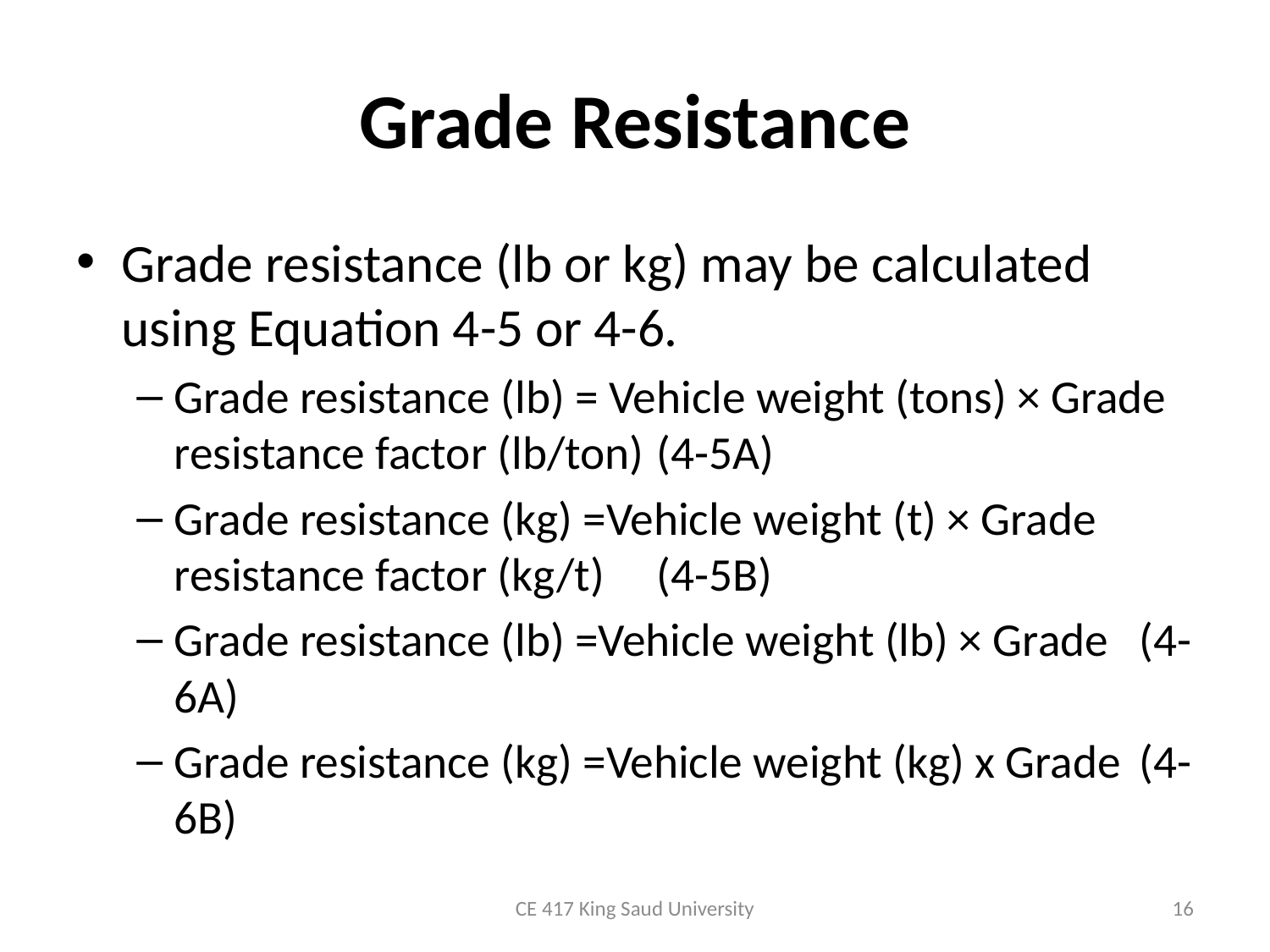

# Grade Resistance
Grade resistance (lb or kg) may be calculated using Equation 4-5 or 4-6.
Grade resistance (lb) = Vehicle weight (tons) × Grade resistance factor (lb/ton) 		(4-5A)
Grade resistance (kg) =Vehicle weight (t) × Grade resistance factor (kg/t)			(4-5B)
Grade resistance (lb) =Vehicle weight (lb) × Grade 							(4-6A)
Grade resistance (kg) =Vehicle weight (kg) x Grade 							(4-6B)

CE 417 King Saud University
16